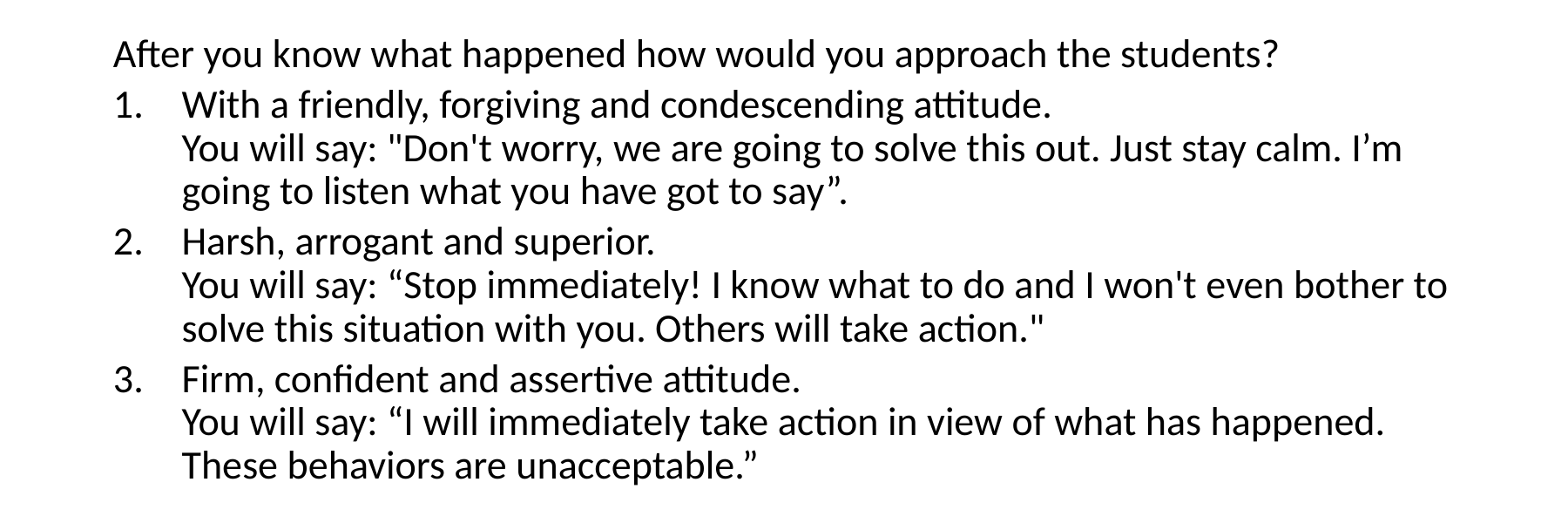

After you know what happened how would you approach the students?
With a friendly, forgiving and condescending attitude.
You will say: "Don't worry, we are going to solve this out. Just stay calm. I’m going to listen what you have got to say”.
Harsh, arrogant and superior.
You will say: “Stop immediately! I know what to do and I won't even bother to solve this situation with you. Others will take action."
Firm, confident and assertive attitude.
You will say: “I will immediately take action in view of what has happened. These behaviors are unacceptable.”